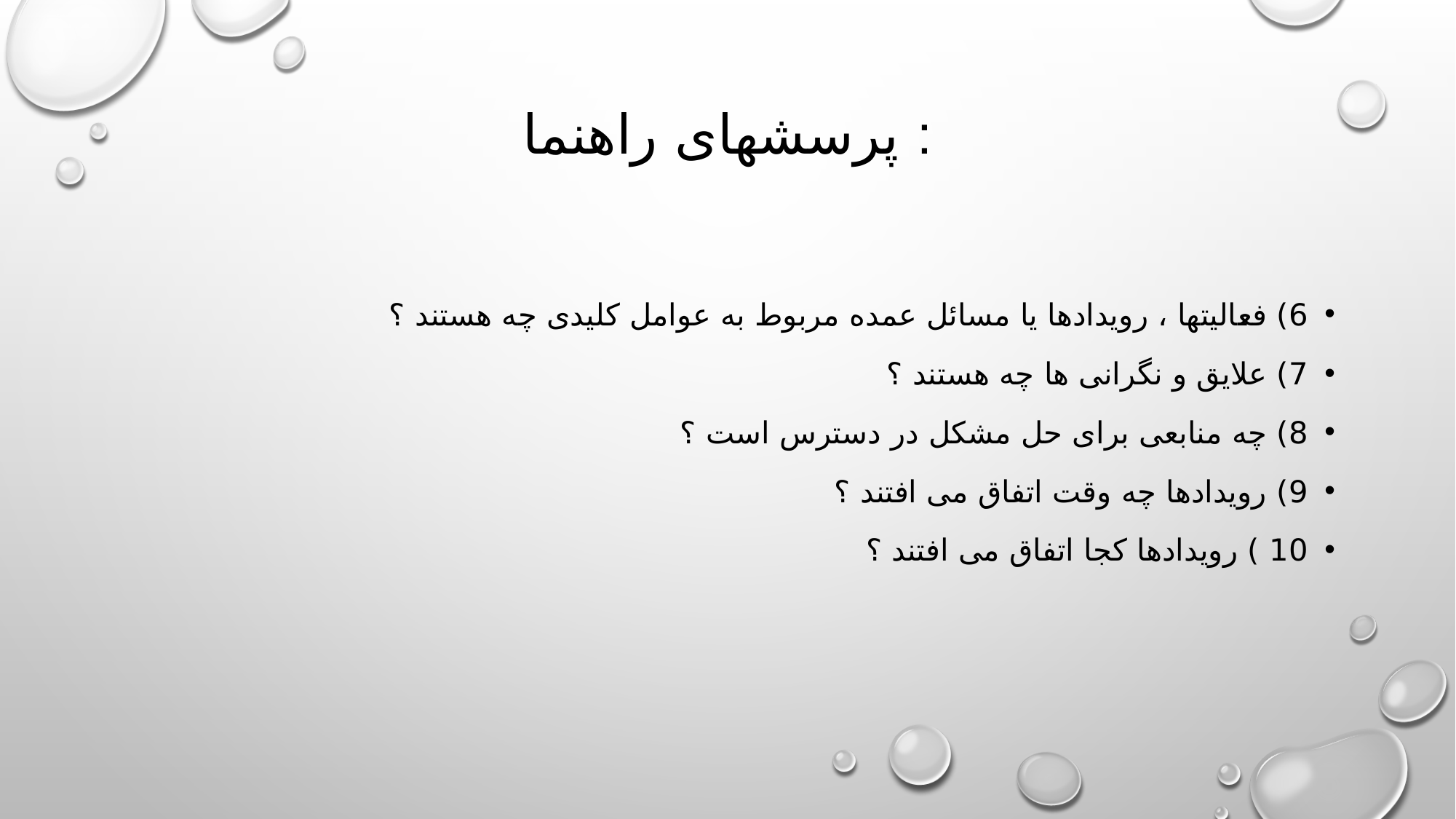

# پرسشهای راهنما :
6) فعالیتها ، رویدادها یا مسائل عمده مربوط به عوامل کلیدی چه هستند ؟
7) علایق و نگرانی ها چه هستند ؟
8) چه منابعی برای حل مشکل در دسترس است ؟
9) رویدادها چه وقت اتفاق می افتند ؟
10 ) رویدادها کجا اتفاق می افتند ؟